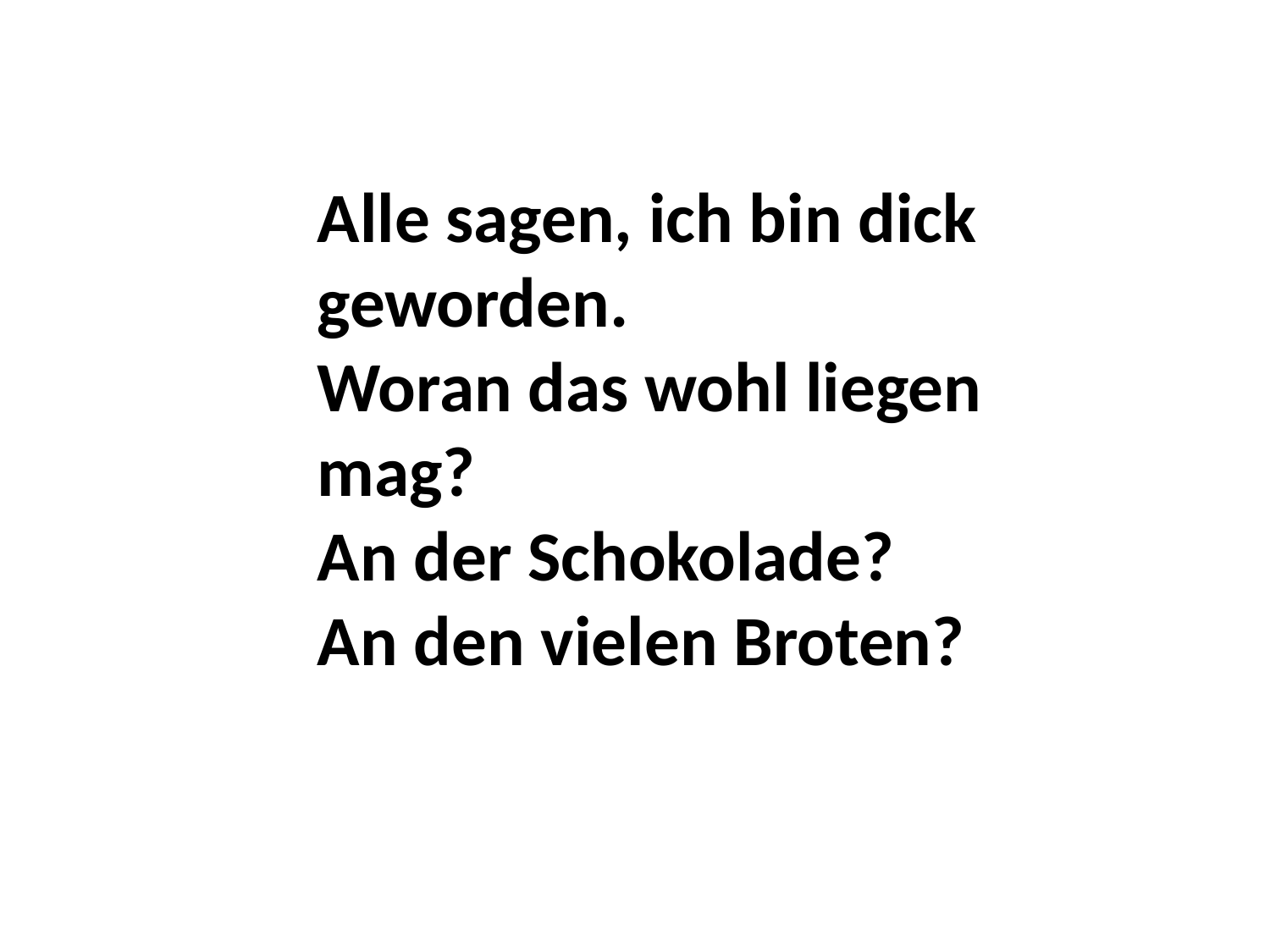

Alle sagen, ich bin dick geworden.
Woran das wohl liegen mag?
An der Schokolade?
An den vielen Broten?